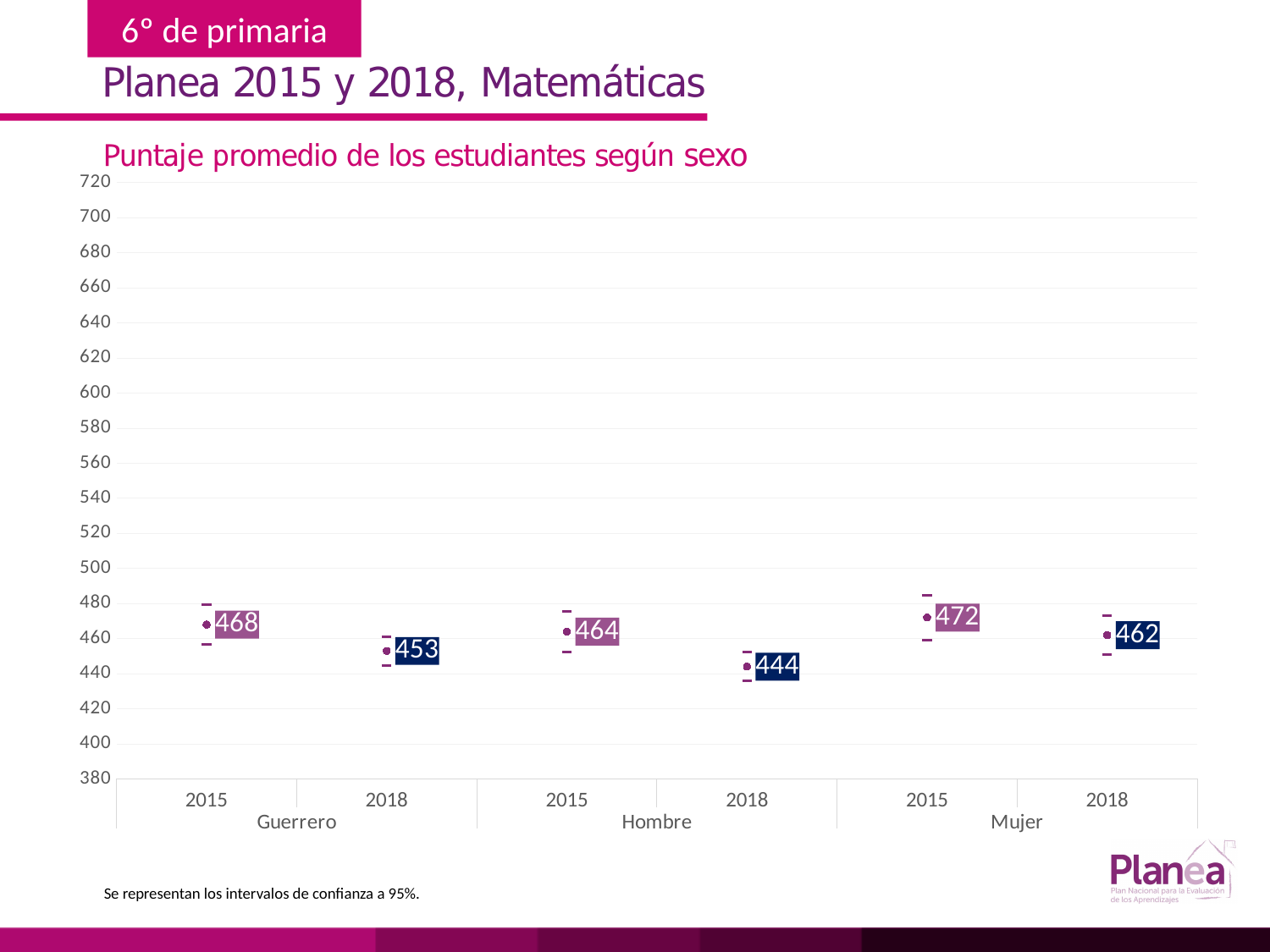

Planea 2015 y 2018, Matemáticas

Puntaje promedio de los estudiantes según sexo

### Chart

| Category |  |  |  |
|---|---|---|---|
| 2015 | 456.657 | 479.343 | 468.0 |
| 2018 | 444.841 | 461.159 | 453.0 |
| 2015 | 452.259 | 475.741 | 464.0 |
| 2018 | 435.841 | 452.159 | 444.0 |
| 2015 | 459.264 | 484.736 | 472.0 |
| 2018 | 451.055 | 472.945 | 462.0 |
Se representan los intervalos de confianza a 95%.